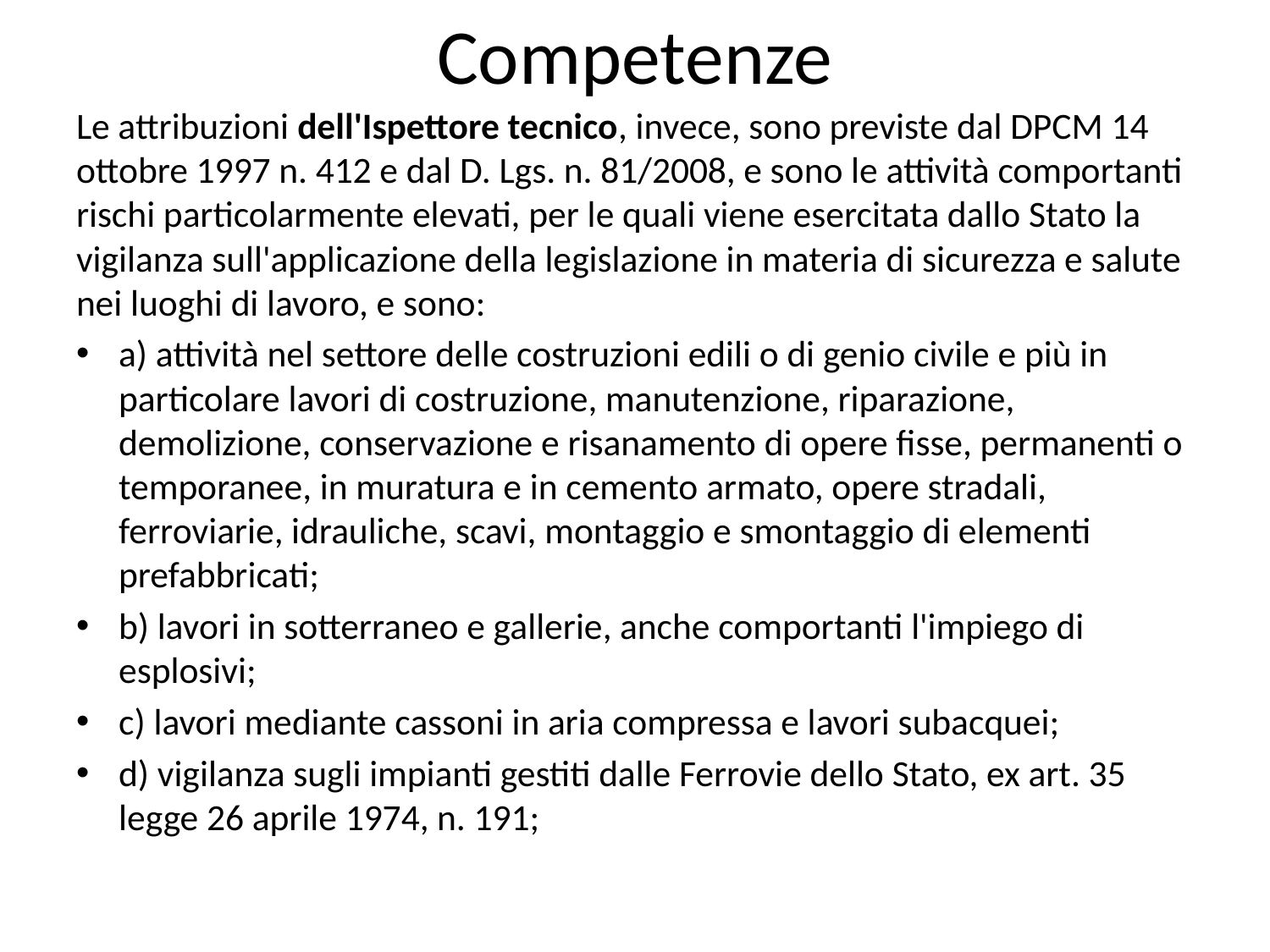

# Competenze
Le attribuzioni dell'Ispettore tecnico, invece, sono previste dal DPCM 14 ottobre 1997 n. 412 e dal D. Lgs. n. 81/2008, e sono le attività comportanti rischi particolarmente elevati, per le quali viene esercitata dallo Stato la vigilanza sull'applicazione della legislazione in materia di sicurezza e salute nei luoghi di lavoro, e sono:
a) attività nel settore delle costruzioni edili o di genio civile e più in particolare lavori di costruzione, manutenzione, riparazione, demolizione, conservazione e risanamento di opere fisse, permanenti o temporanee, in muratura e in cemento armato, opere stradali, ferroviarie, idrauliche, scavi, montaggio e smontaggio di elementi prefabbricati;
b) lavori in sotterraneo e gallerie, anche comportanti l'impiego di esplosivi;
c) lavori mediante cassoni in aria compressa e lavori subacquei;
d) vigilanza sugli impianti gestiti dalle Ferrovie dello Stato, ex art. 35 legge 26 aprile 1974, n. 191;